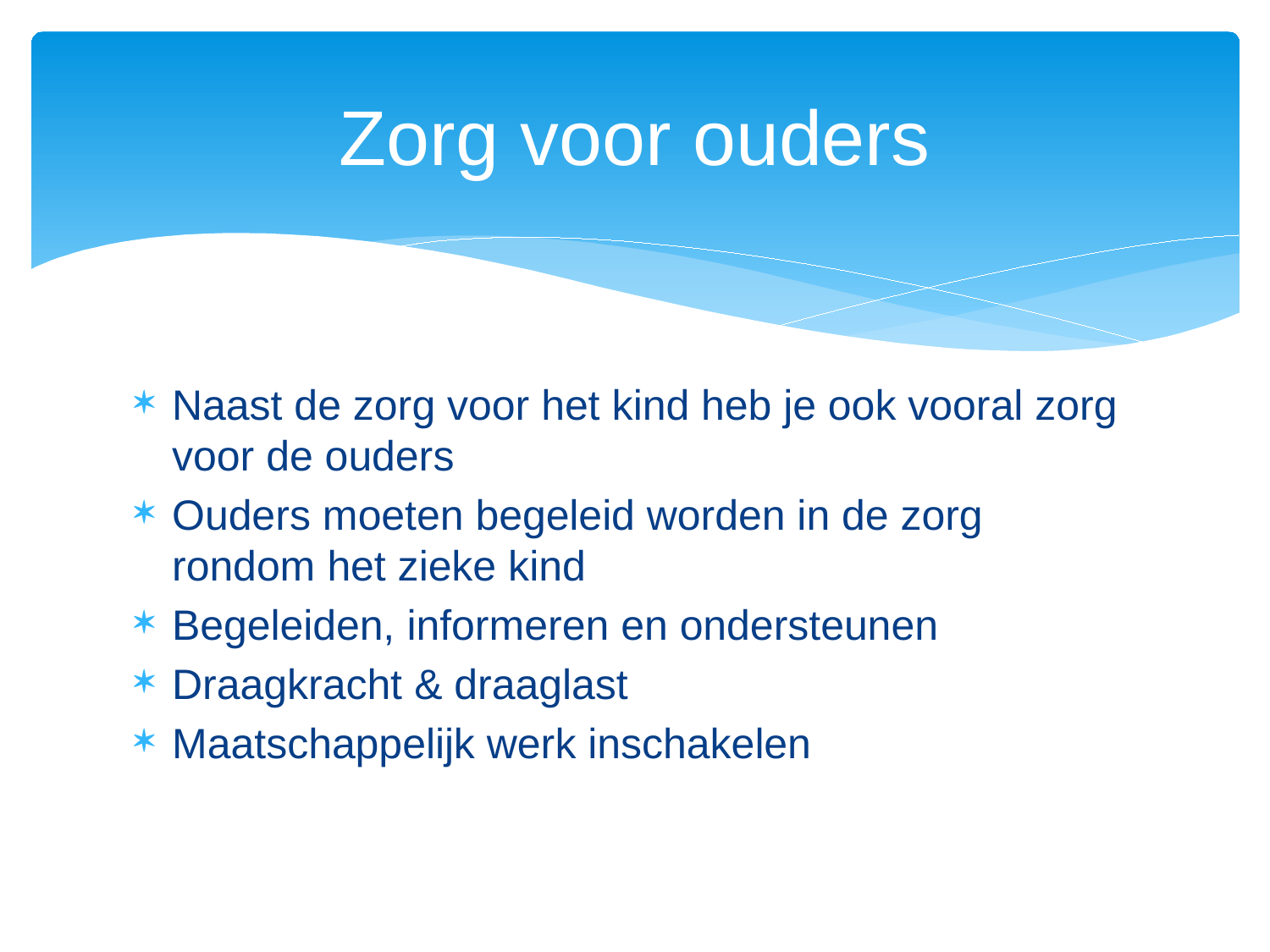

# Zorg voor ouders
Naast de zorg voor het kind heb je ook vooral zorg voor de ouders
Ouders moeten begeleid worden in de zorg rondom het zieke kind
Begeleiden, informeren en ondersteunen
Draagkracht & draaglast
Maatschappelijk werk inschakelen